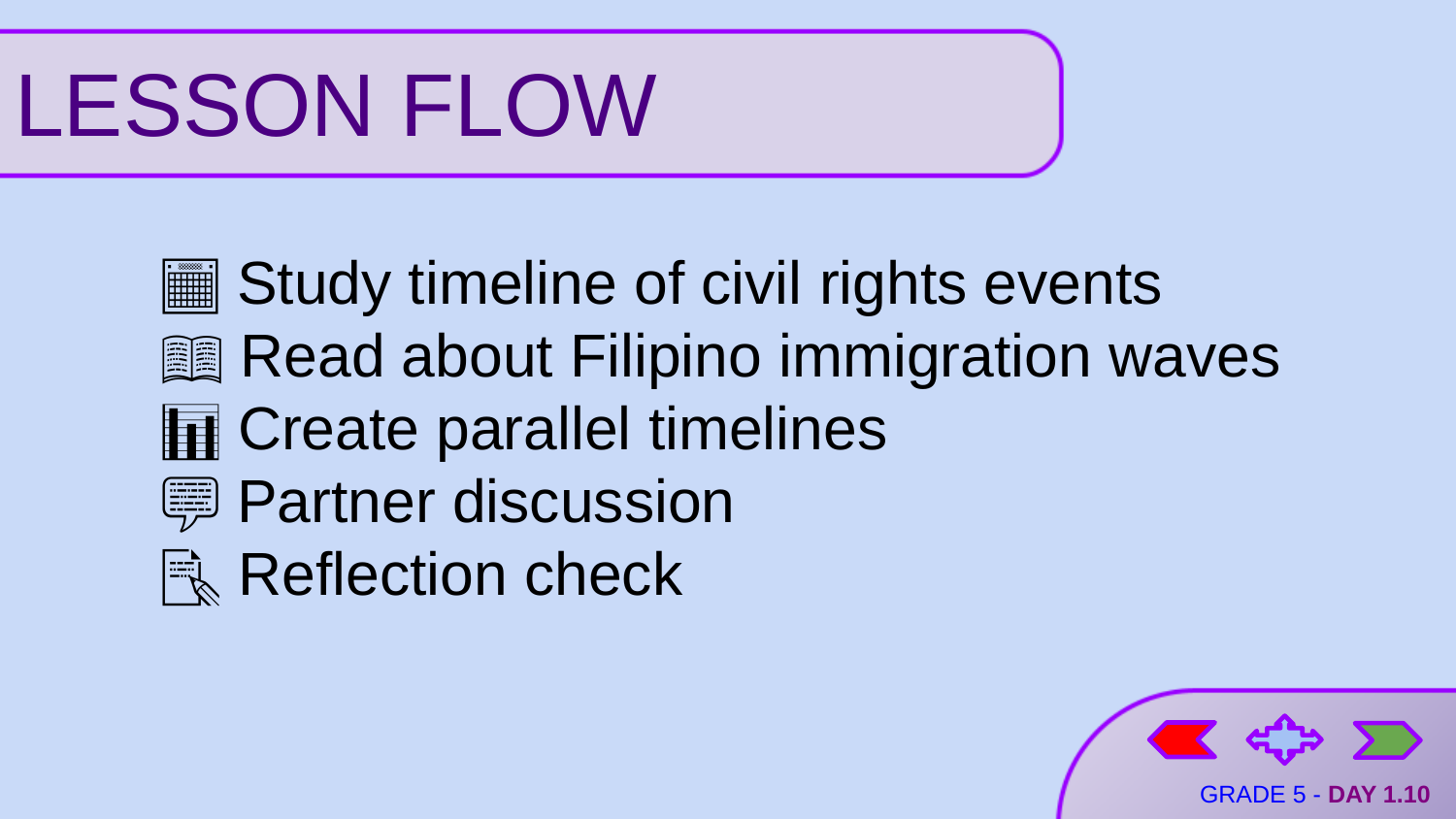

# LESSON FLOW

📅 Study timeline of civil rights events
📖 Read about Filipino immigration waves
📊 Create parallel timelines
💬 Partner discussion
📝 Reflection check

GRADE 5 - DAY 1.10